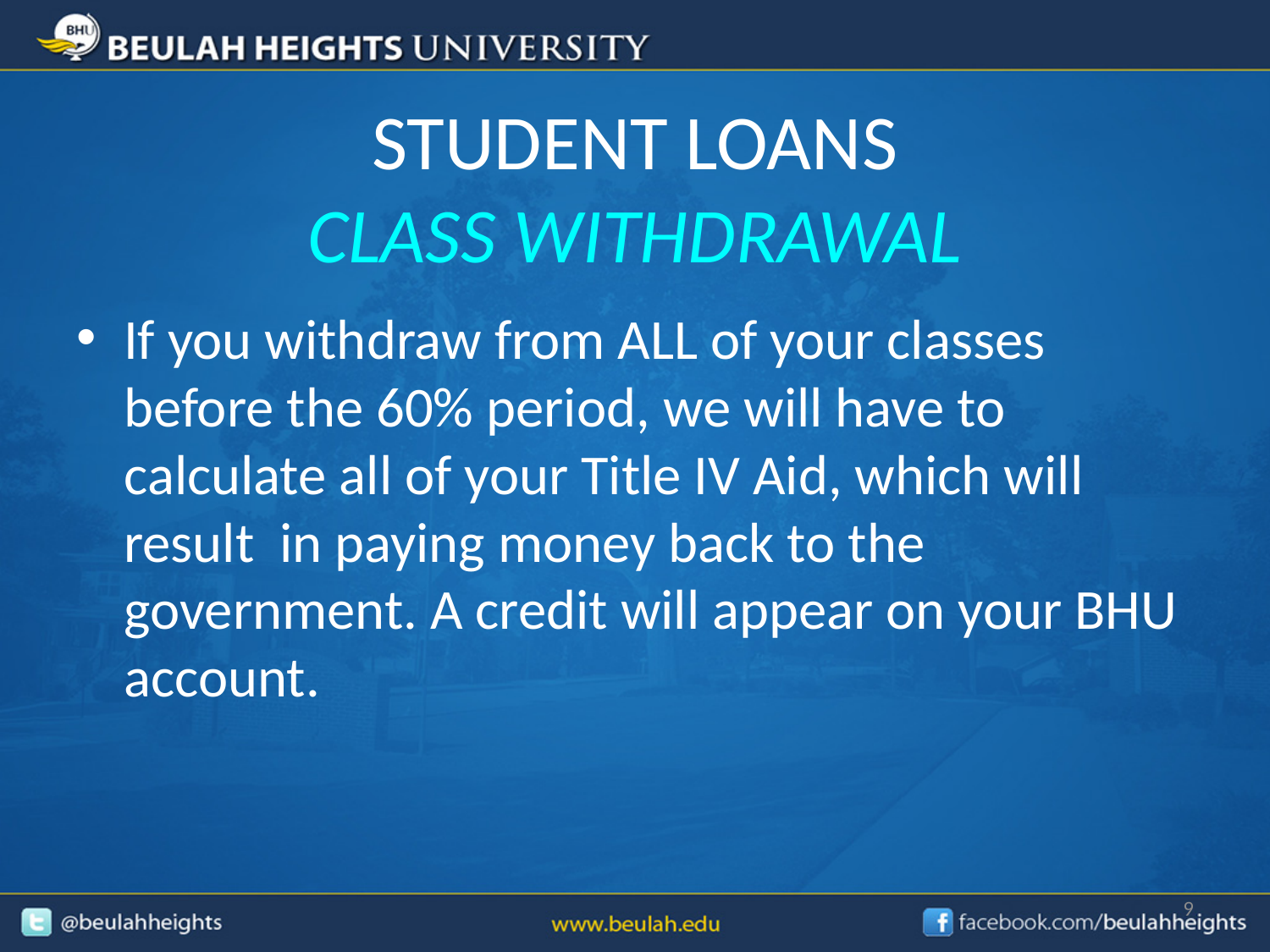

# STUDENT LOANS CLASS WITHDRAWAL
If you withdraw from ALL of your classes before the 60% period, we will have to calculate all of your Title IV Aid, which will result  in paying money back to the government. A credit will appear on your BHU account.

9